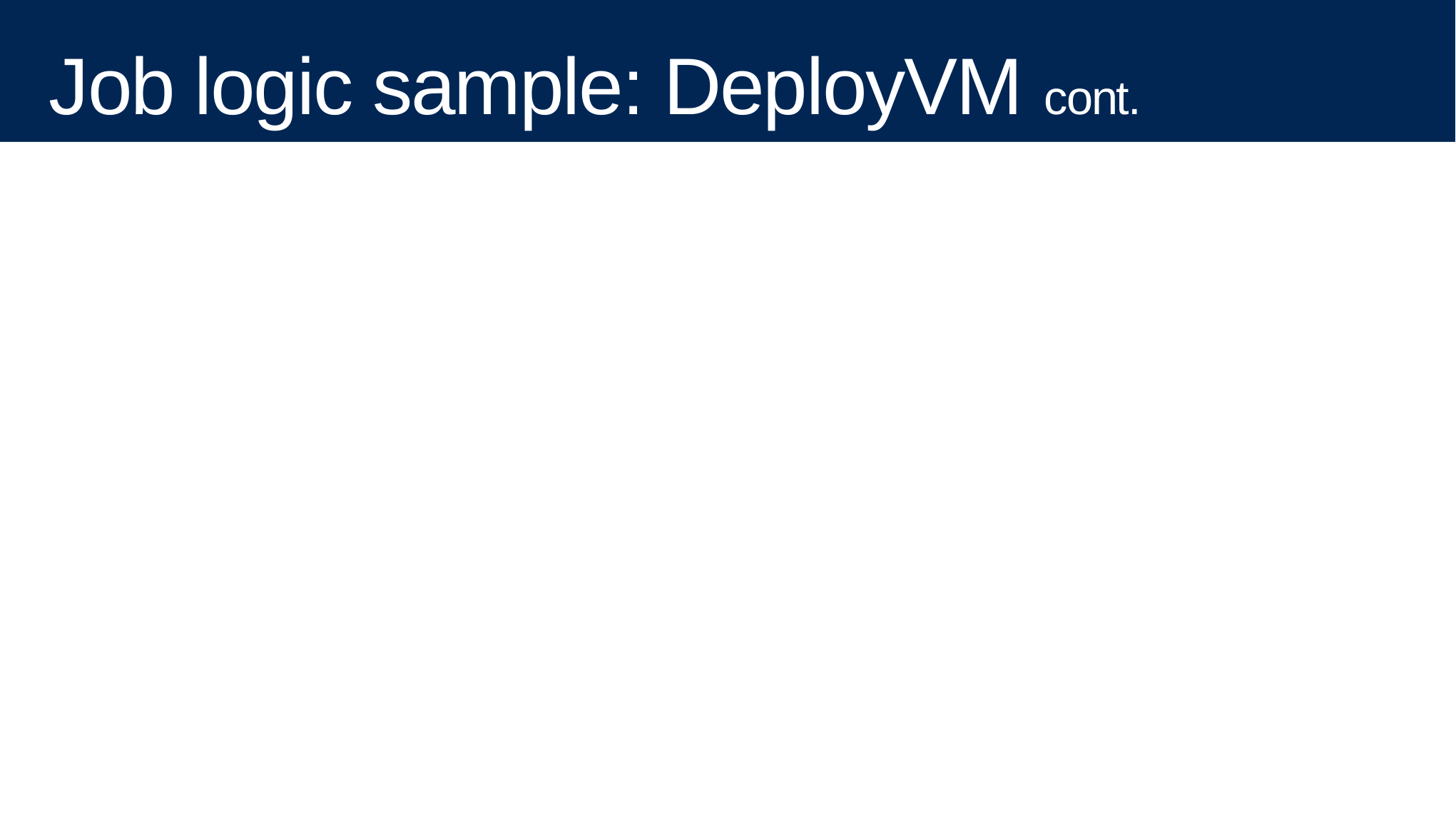

# Job logic sample: DeployVM cont.
 # -----------------------------------------------------------------------------
    # Step 6
    # Configure outgoing network settings
    # -----------------------------------------------------------------------------
{...}
    # -----------------------------------------------------------------------------
    # Step 7
    # For SQL machines only, install specific H/W drivers
    # -----------------------------------------------------------------------------
{...}
    # -----------------------------------------------------------------------------
    # Step 8
    # Run verification tests
    # -----------------------------------------------------------------------------
{...}
    # -----------------------------------------------------------------------------
    # Step  9
    # Change Management bookkeeping
    # -----------------------------------------------------------------------------
{...}
    # -----------------------------------------------------------------------------
    # Step 10
    # Additional Driver updates
    # -----------------------------------------------------------------------------
{…}